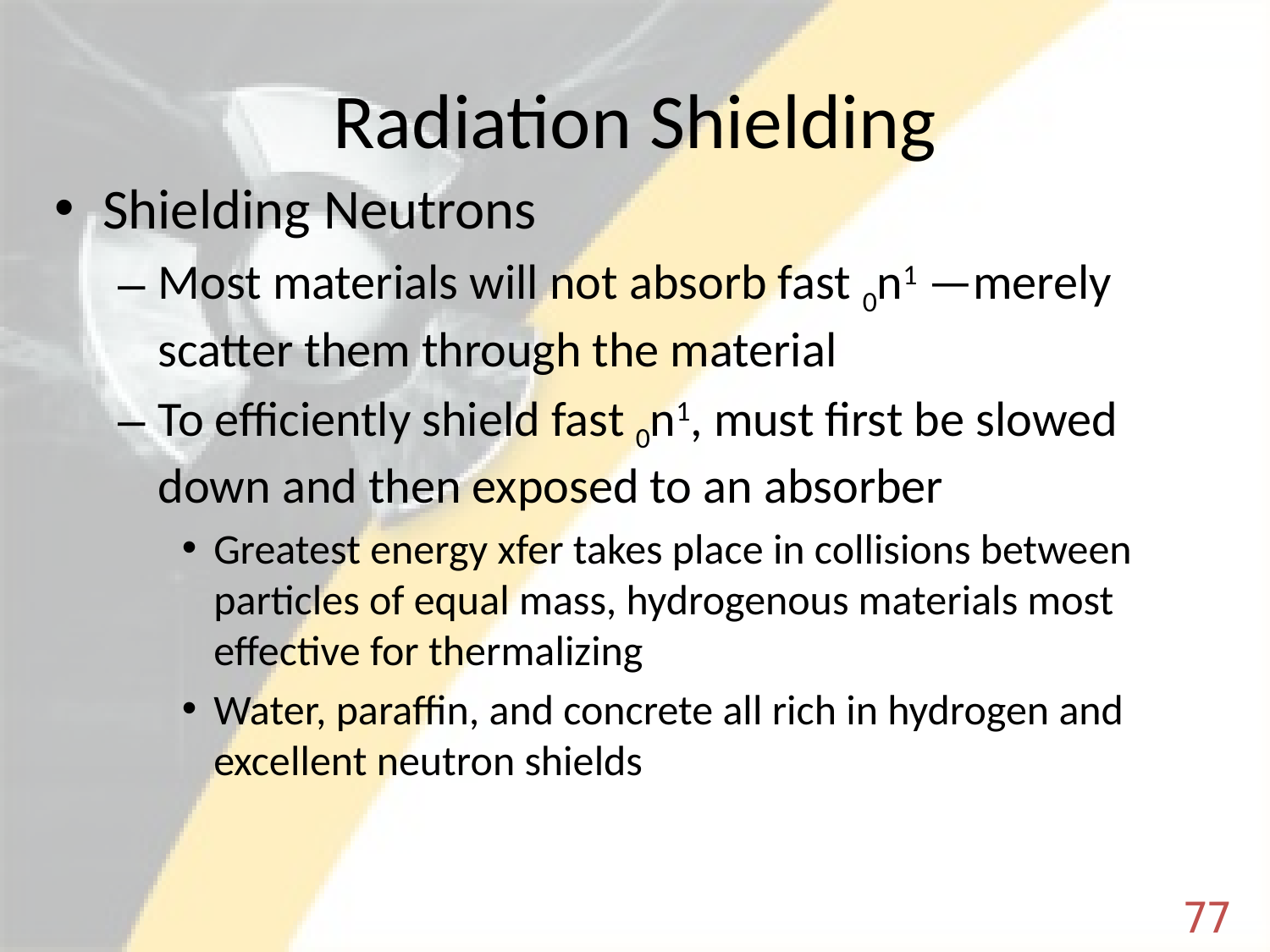

# Radiation Shielding
Shielding Neutrons
Most materials will not absorb fast 0n1 —merely scatter them through the material
To efficiently shield fast 0n1, must first be slowed down and then exposed to an absorber
Greatest energy xfer takes place in collisions between particles of equal mass, hydrogenous materials most effective for thermalizing
Water, paraffin, and concrete all rich in hydrogen and excellent neutron shields